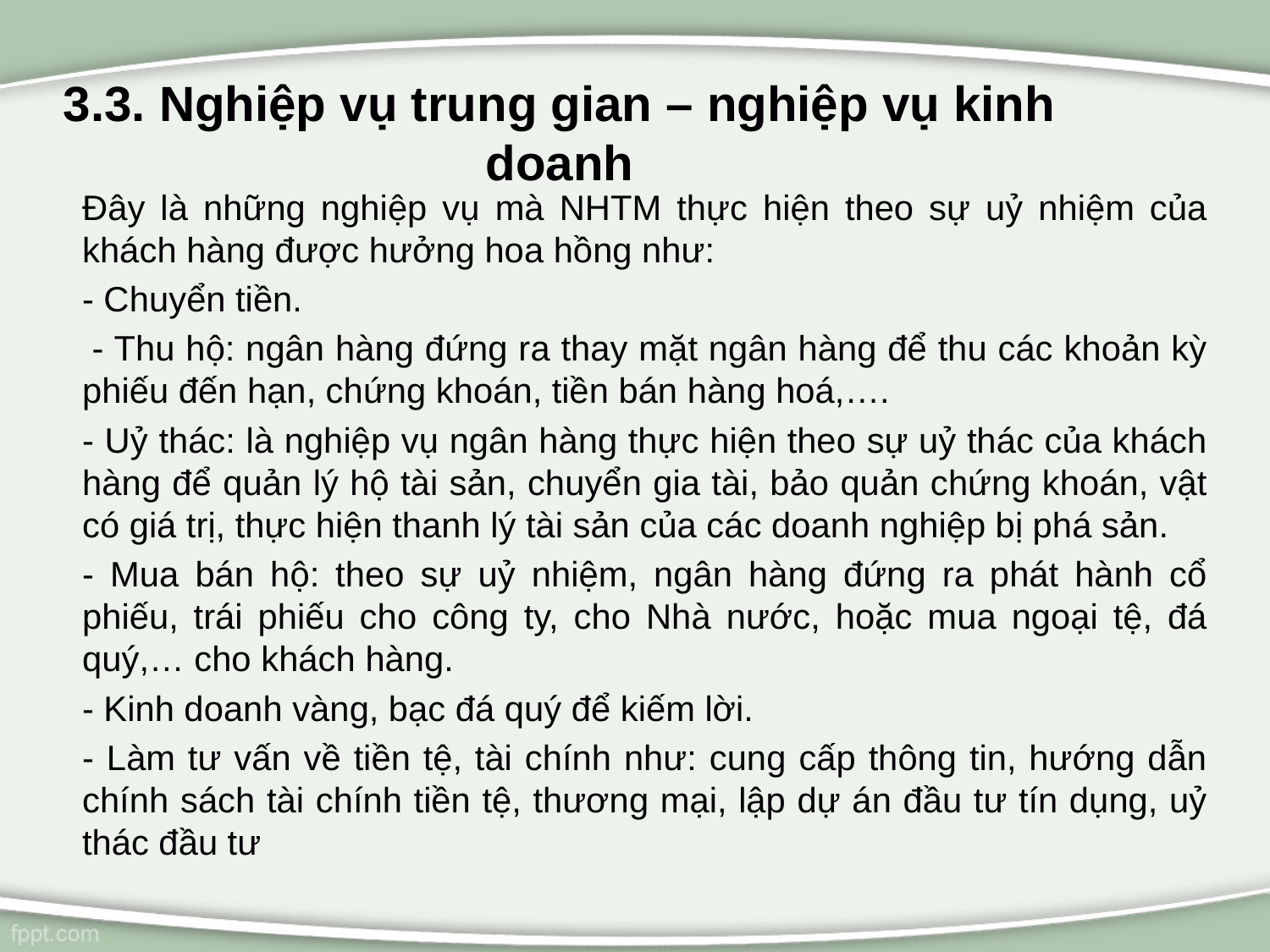

# 3.3. Nghiệp vụ trung gian – nghiệp vụ kinh doanh
Đây là những nghiệp vụ mà NHTM thực hiện theo sự uỷ nhiệm của khách hàng được hưởng hoa hồng như:
- Chuyển tiền.
 - Thu hộ: ngân hàng đứng ra thay mặt ngân hàng để thu các khoản kỳ phiếu đến hạn, chứng khoán, tiền bán hàng hoá,….
- Uỷ thác: là nghiệp vụ ngân hàng thực hiện theo sự uỷ thác của khách hàng để quản lý hộ tài sản, chuyển gia tài, bảo quản chứng khoán, vật có giá trị, thực hiện thanh lý tài sản của các doanh nghiệp bị phá sản.
- Mua bán hộ: theo sự uỷ nhiệm, ngân hàng đứng ra phát hành cổ phiếu, trái phiếu cho công ty, cho Nhà nước, hoặc mua ngoại tệ, đá quý,… cho khách hàng.
- Kinh doanh vàng, bạc đá quý để kiếm lời.
- Làm tư vấn về tiền tệ, tài chính như: cung cấp thông tin, hướng dẫn chính sách tài chính tiền tệ, thương mại, lập dự án đầu tư tín dụng, uỷ thác đầu tư